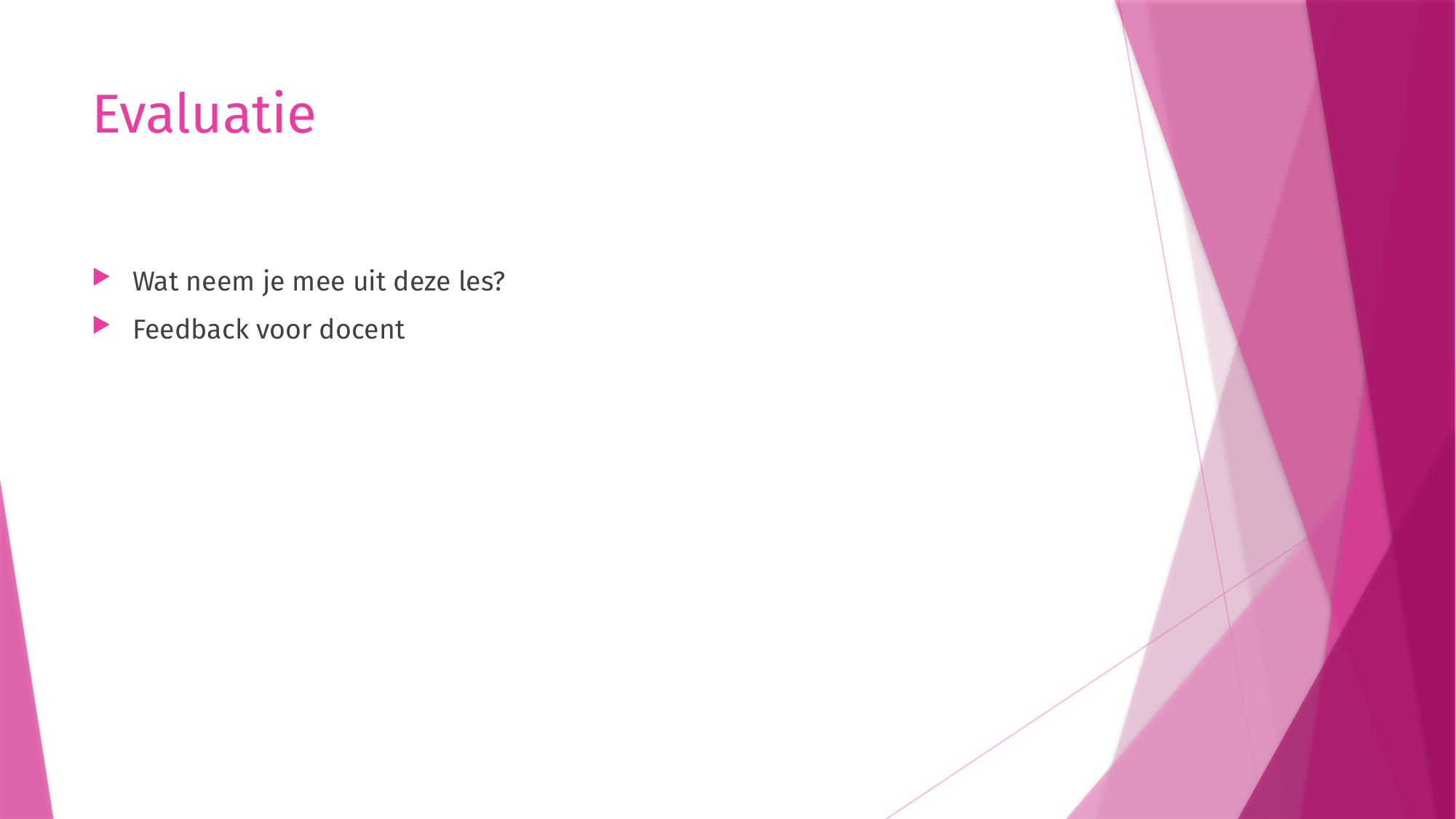

# Evaluatie
Wat neem je mee uit deze les?
Feedback voor docent